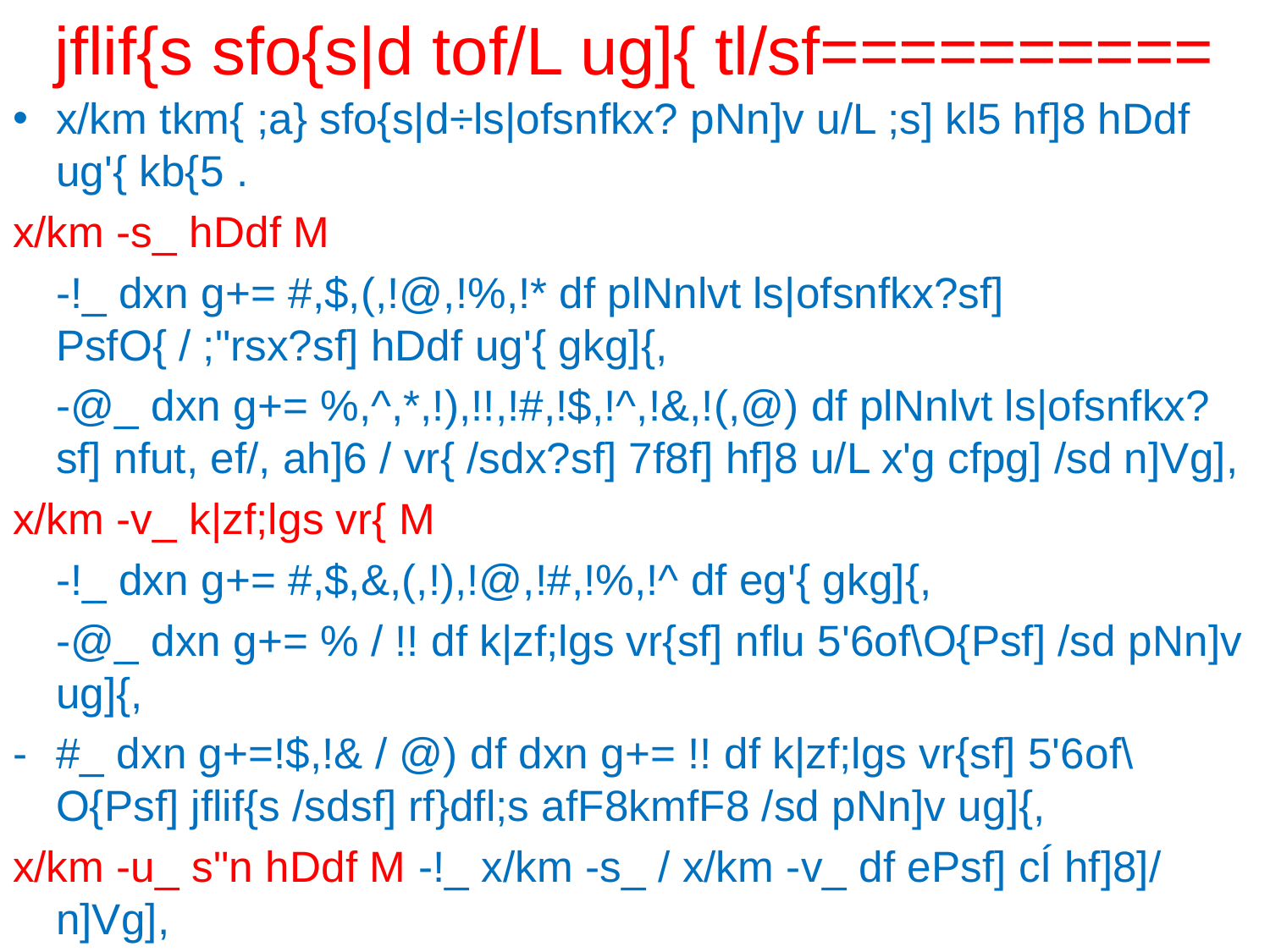

# jflif{s sfo{s|d tof/L ug]{ tl/sf==========
x/km tkm{ ;a} sfo{s|d÷ls|ofsnfkx? pNn]v u/L ;s] kl5 hf]8 hDdf ug'{ kb{5 .
x/km -s_ hDdf M
	-!_ dxn g+= #,$,(,!@,!%,!* df plNnlvt ls|ofsnfkx?sf] PsfO{ / ;"rsx?sf] hDdf ug'{ gkg]{,
	-@_ dxn g+= %,^,*,!),!!,!#,!$,!^,!&,!(,@) df plNnlvt ls|ofsnfkx?sf] nfut, ef/, ah]6 / vr{ /sdx?sf] 7f8f] hf]8 u/L x'g cfpg] /sd n]Vg],
x/km -v_ k|zf;lgs vr{ M
	-!_ dxn g+= #,$,&,(,!),!@,!#,!%,!^ df eg'{ gkg]{,
	-@_ dxn g+= % / !! df k|zf;lgs vr{sf] nflu 5'6of\O{Psf] /sd pNn]v ug]{,
-	#_ dxn g+=!$,!& / @) df dxn g+= !! df k|zf;lgs vr{sf] 5'6of\O{Psf] jflif{s /sdsf] rf}dfl;s afF8kmfF8 /sd pNn]v ug]{,
x/km -u_ s"n hDdf M -!_ x/km -s_ / x/km -v_ df ePsf] cÍ hf]8]/ n]Vg],